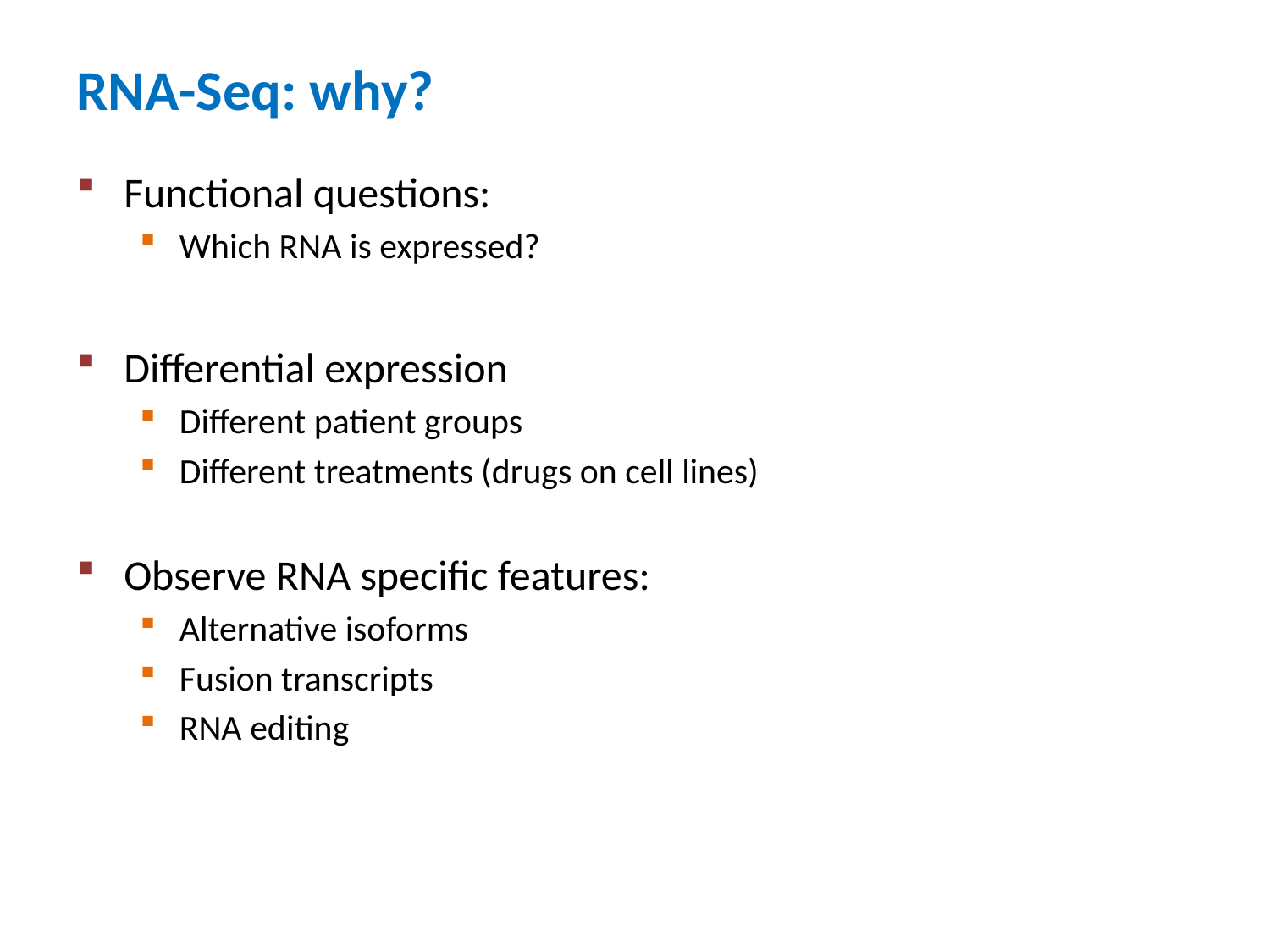

# RNA-Seq: why?
Functional questions:
Which RNA is expressed?

Differential expression
Different patient groups
Different treatments (drugs on cell lines)

Observe RNA specific features:
Alternative isoforms
Fusion transcripts
RNA editing